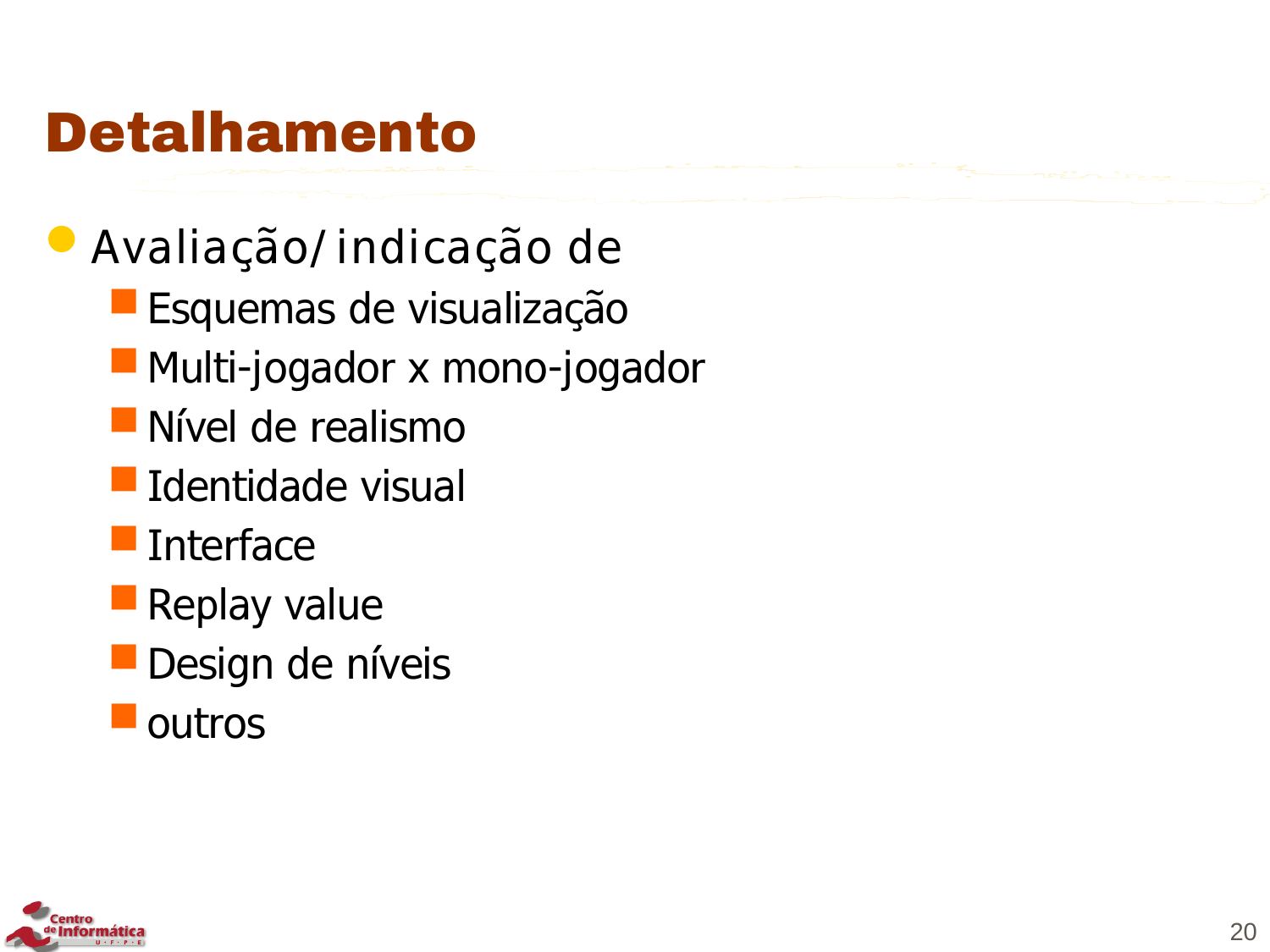

# Detalhamento
Avaliação/indicação de
Esquemas de visualização
Multi-jogador x mono-jogador
Nível de realismo
Identidade visual
Interface
Replay value
Design de níveis
outros
20